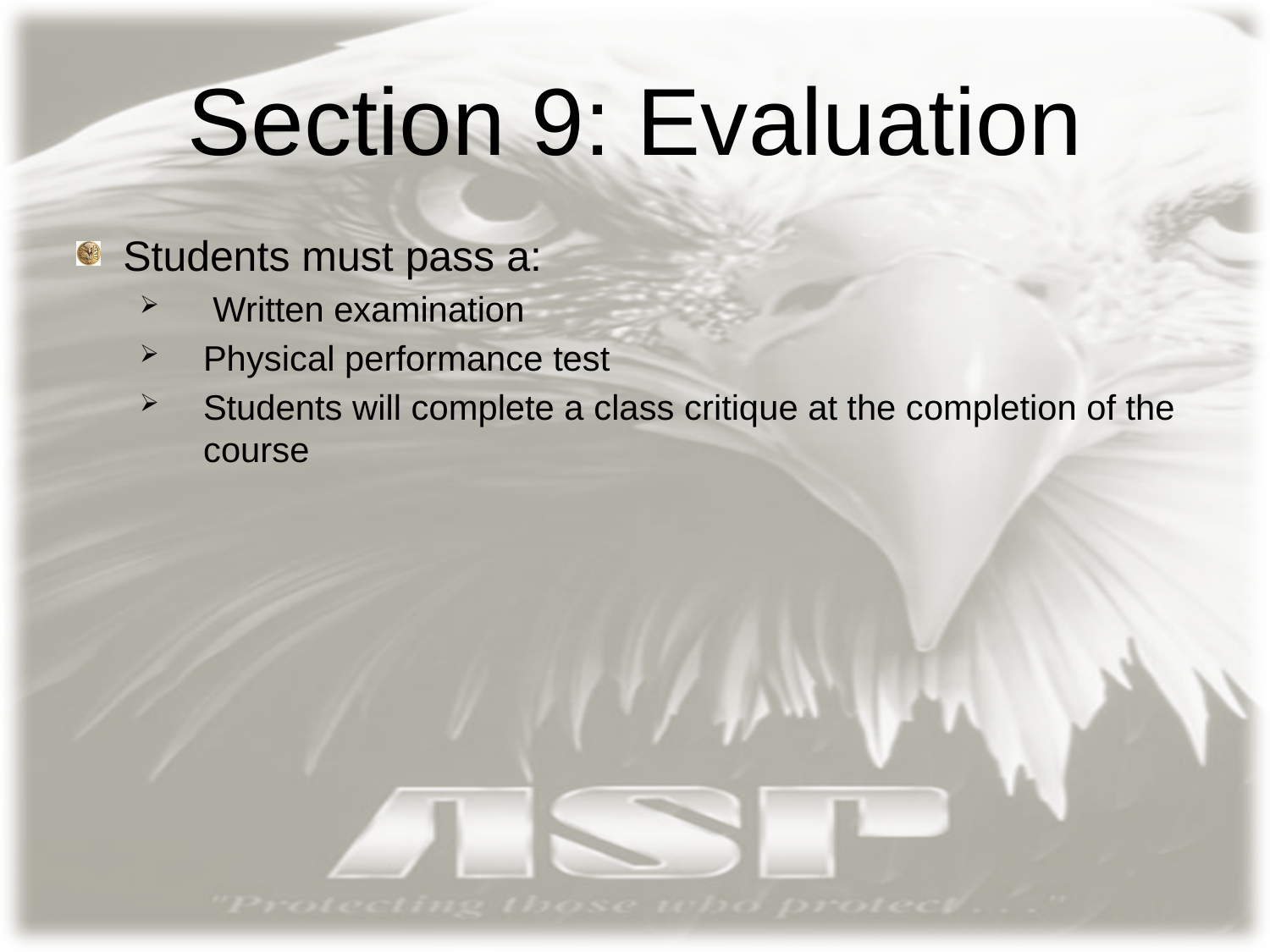

# Section 9: Evaluation
Students must pass a:
 Written examination
Physical performance test
Students will complete a class critique at the completion of the course